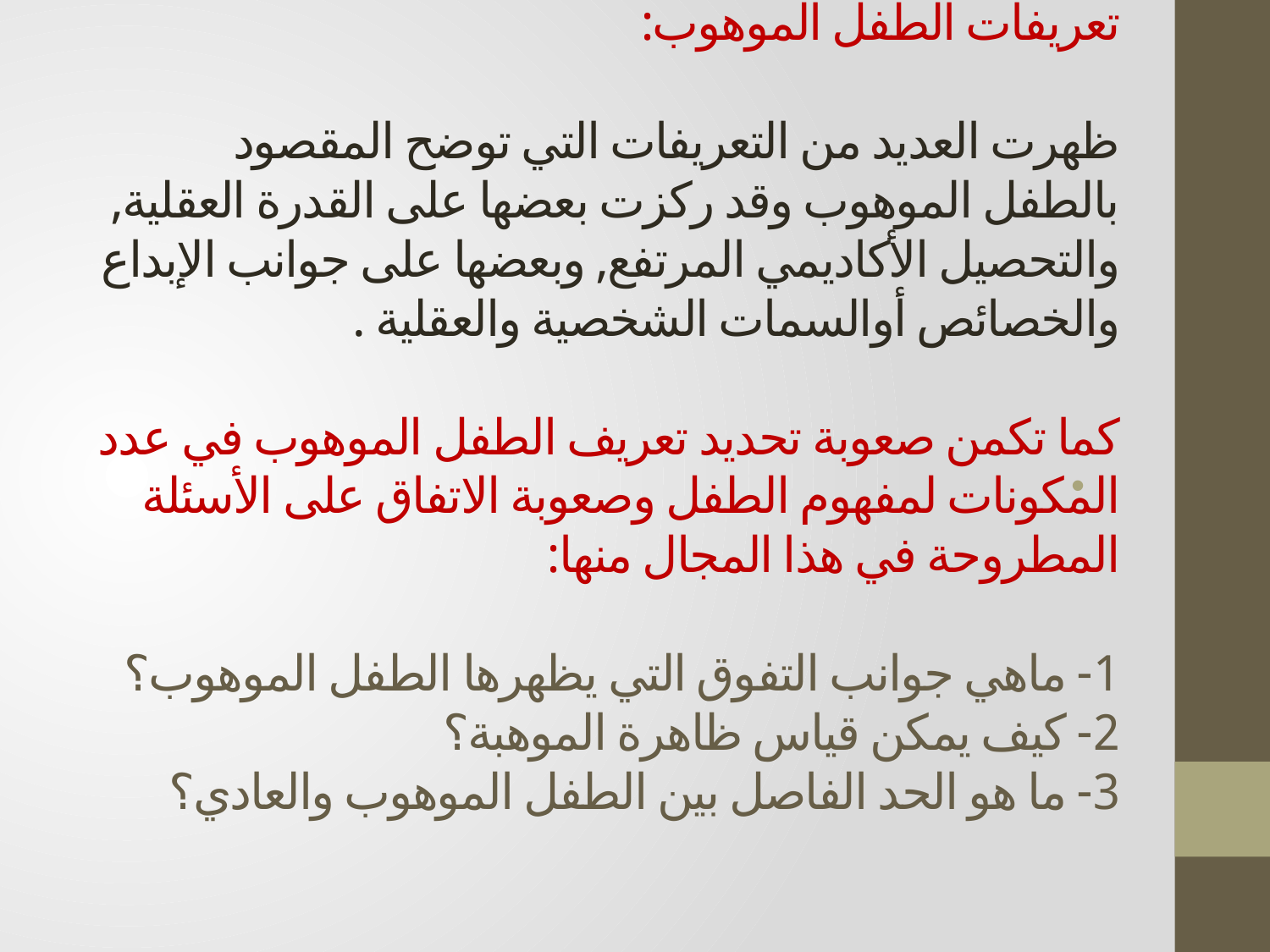

# تعريفات الطفل الموهوب: ظهرت العديد من التعريفات التي توضح المقصود بالطفل الموهوب وقد ركزت بعضها على القدرة العقلية, والتحصيل الأكاديمي المرتفع, وبعضها على جوانب الإبداع والخصائص أوالسمات الشخصية والعقلية . كما تكمن صعوبة تحديد تعريف الطفل الموهوب في عدد المكونات لمفهوم الطفل وصعوبة الاتفاق على الأسئلة المطروحة في هذا المجال منها: 1- ماهي جوانب التفوق التي يظهرها الطفل الموهوب؟ 2- كيف يمكن قياس ظاهرة الموهبة؟ 3- ما هو الحد الفاصل بين الطفل الموهوب والعادي؟